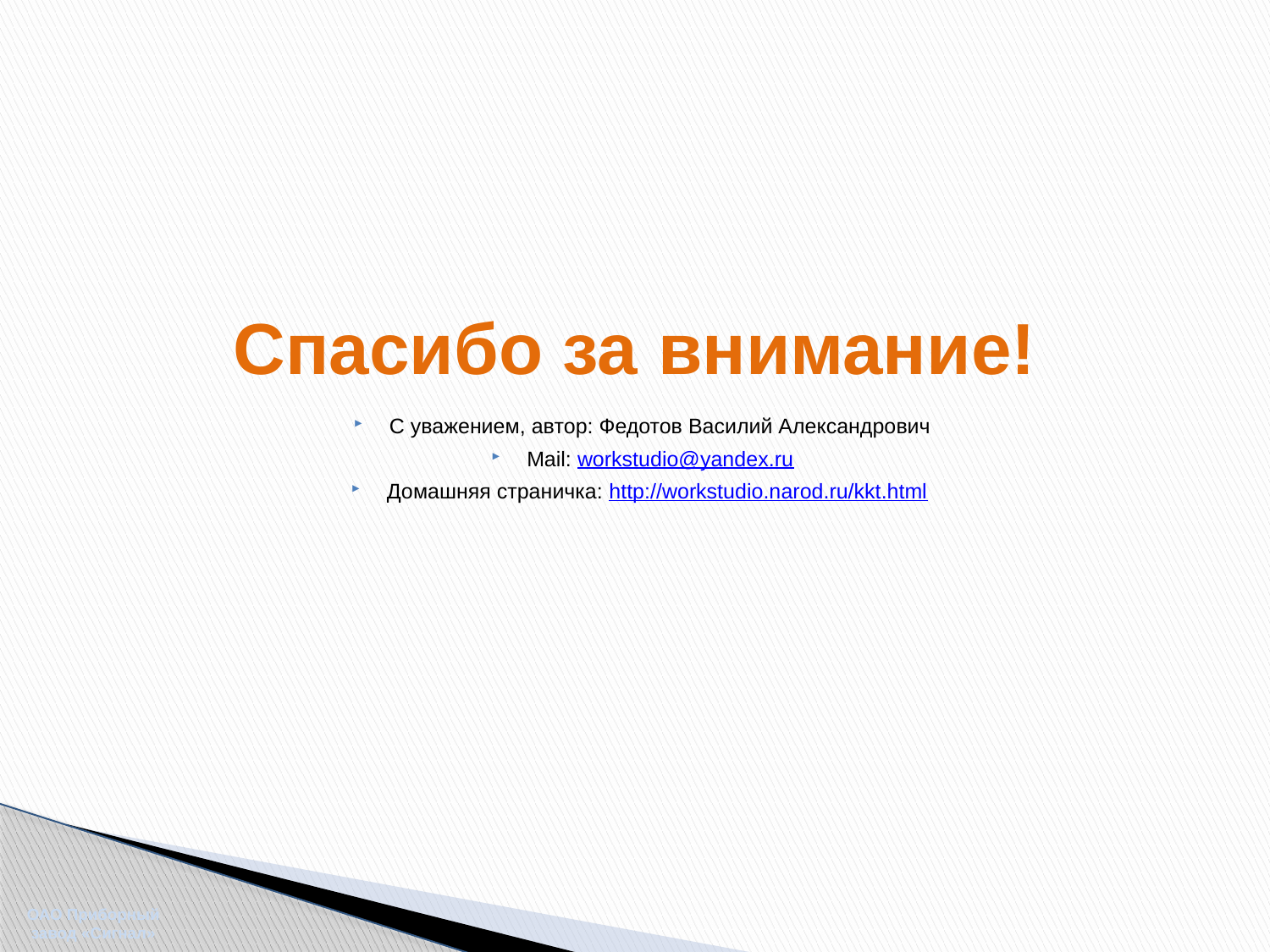

# Спасибо за внимание!
С уважением, автор: Федотов Василий Александрович
Mail: workstudio@yandex.ru
Домашняя страничка: http://workstudio.narod.ru/kkt.html

ОАО Приборный завод «Сигнал»